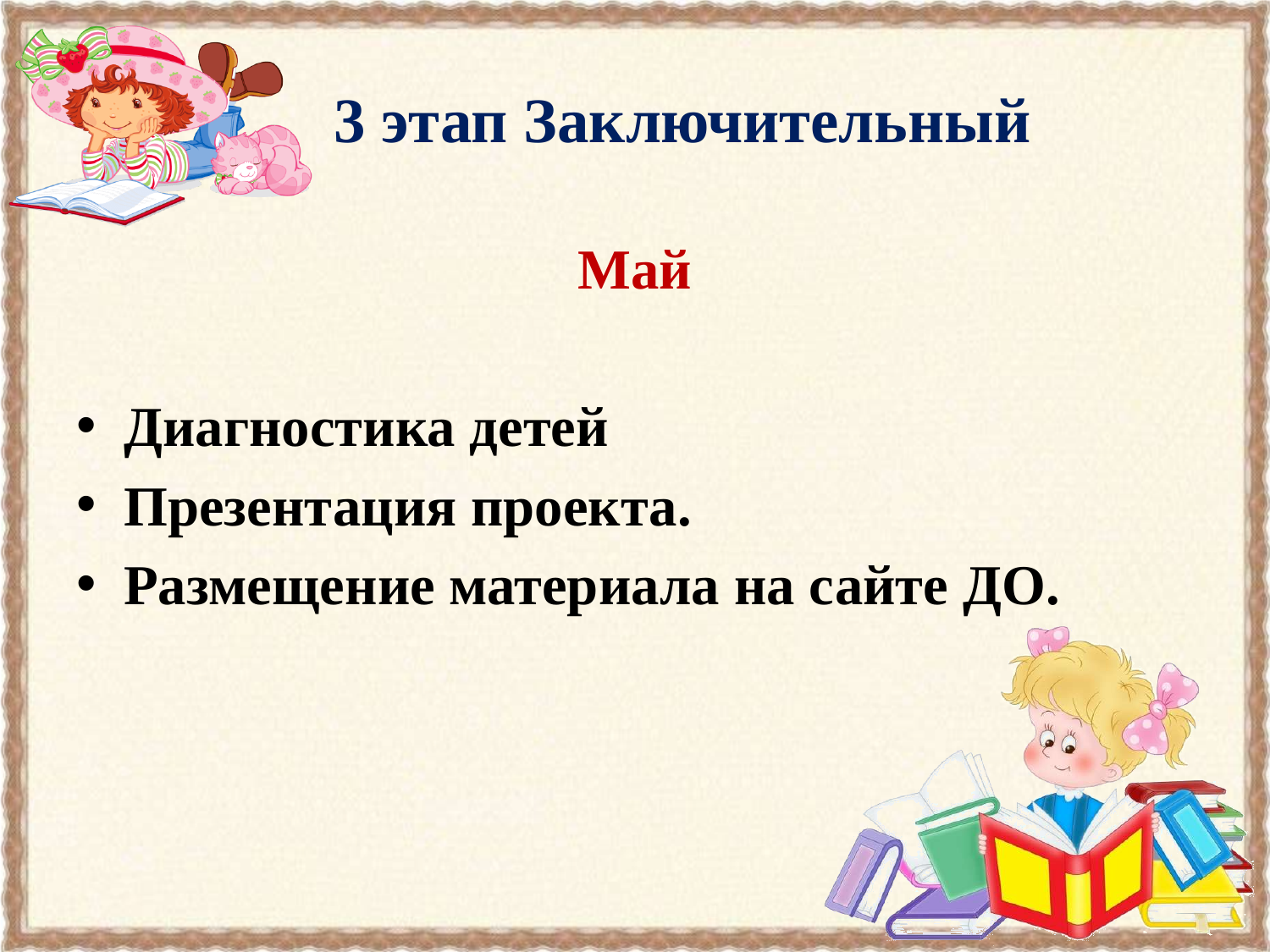

# 3 этап Заключительный
Май

Диагностика детей
Презентация проекта.
Размещение материала на сайте ДО.